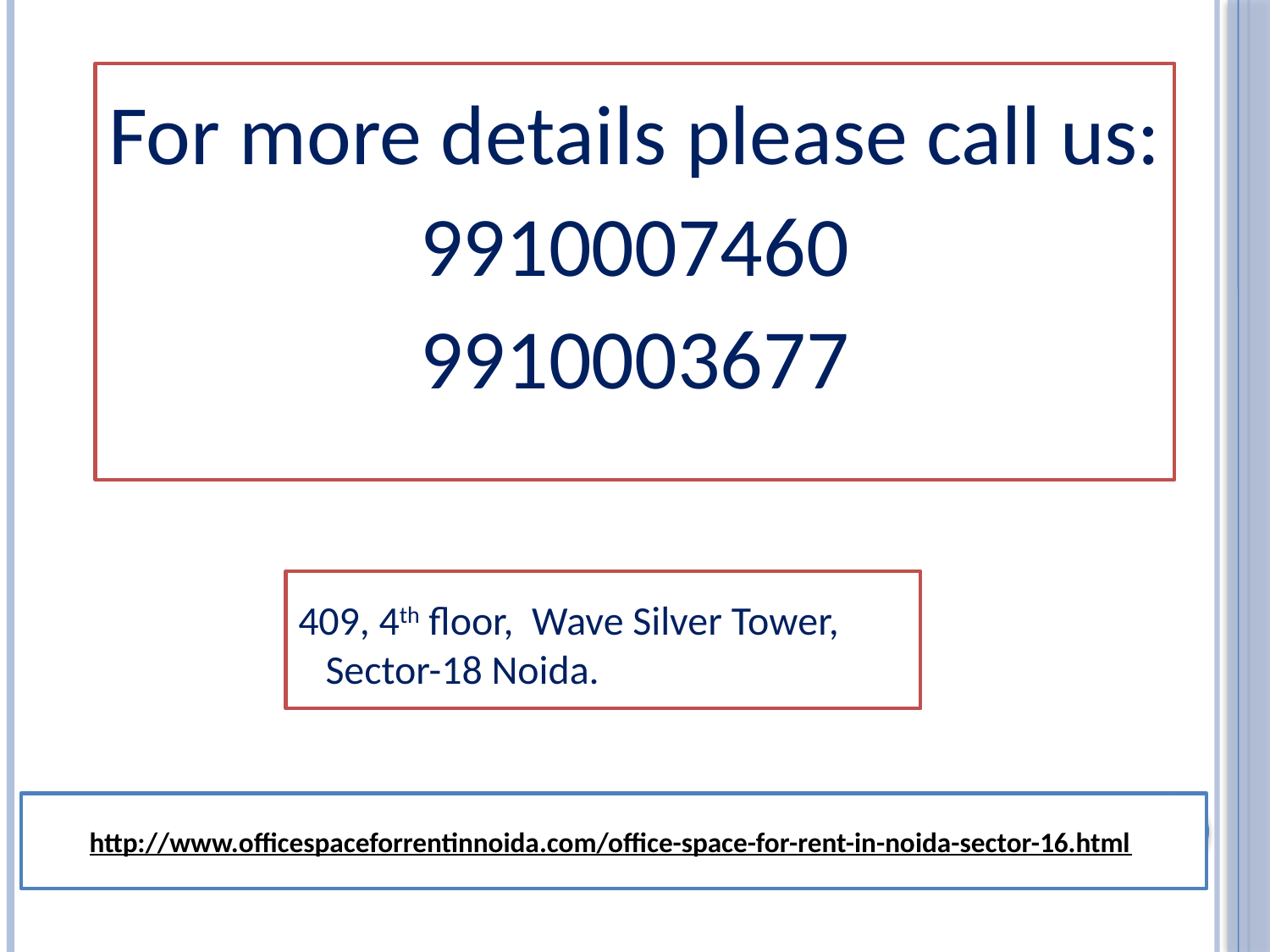

For more details please call us:
9910007460
9910003677

409, 4th floor,  Wave Silver Tower, Sector-18 Noida.

http://www.officespaceforrentinnoida.com/office-space-for-rent-in-noida-sector-16.html